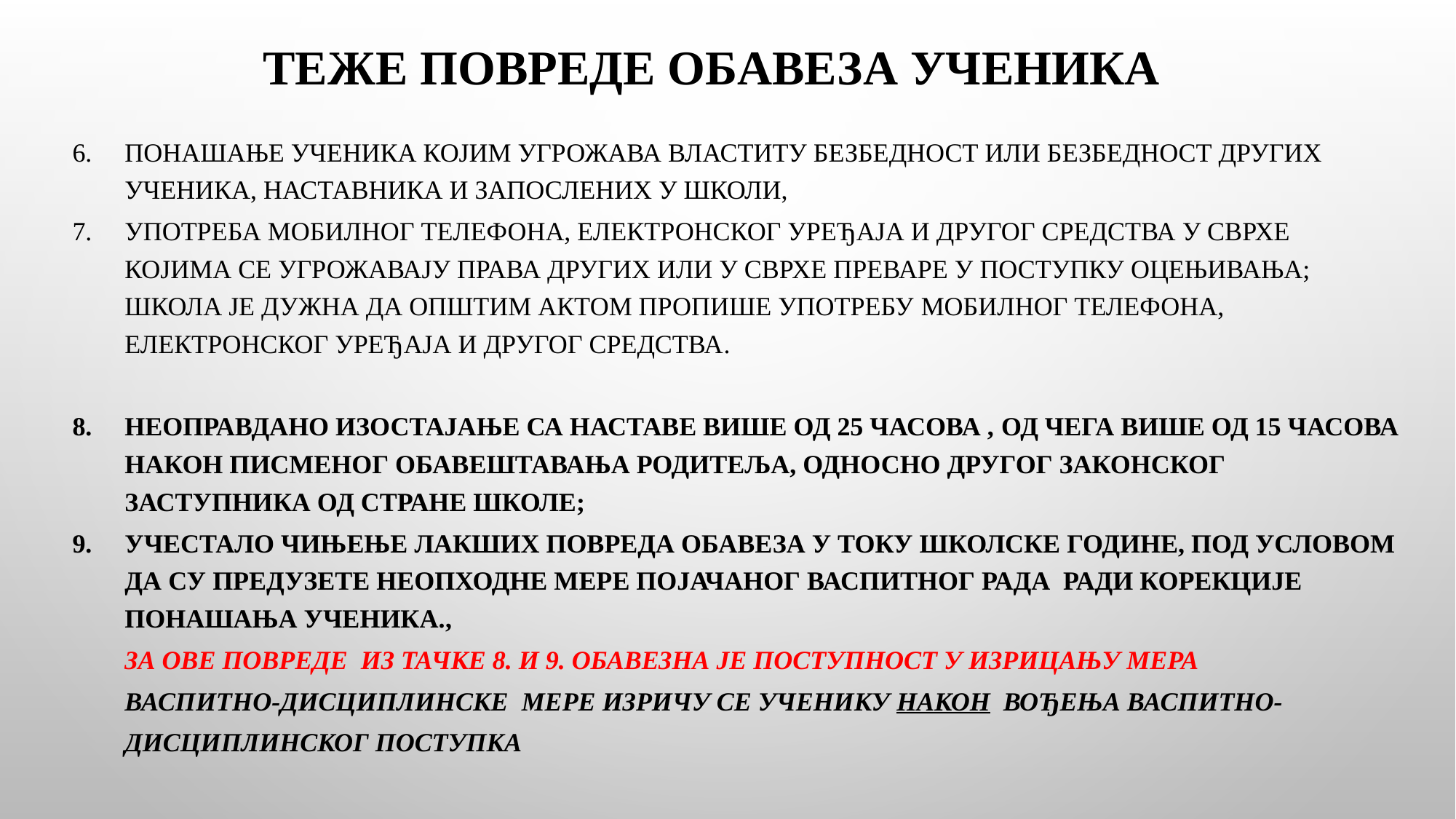

# Теже повреде обавеза ученика
понашање ученика којим угрожава властиту безбедност или безбедност других ученика, наставника и запослених у школи,
употреба мобилног телефона, електронског уређаја и другог средства у сврхе којима се угрожавају права других или у сврхе преваре у поступку оцењивања; Школа је дужна да општим актом пропише употребу мобилног телефона, електронског уређаја и другог средства.

неоправдано изостајање са наставе више од 25 часова , од чега више од 15 часова након писменог обавештавања родитеља, односно другог законског заступника од стране школе;
учестало чињење лакших повреда обавеза у току школске године, под условом да су предузете неопходне мере појачаног васпитног рада  ради корекције понашања ученика.,
        За ове повреде  из тачке 8. и 9. обавезна је поступност у изрицању мера
        Васпитнo-дисциплинске  мере изричу се ученику након  вођења васпитно-
        дисциплинског поступка